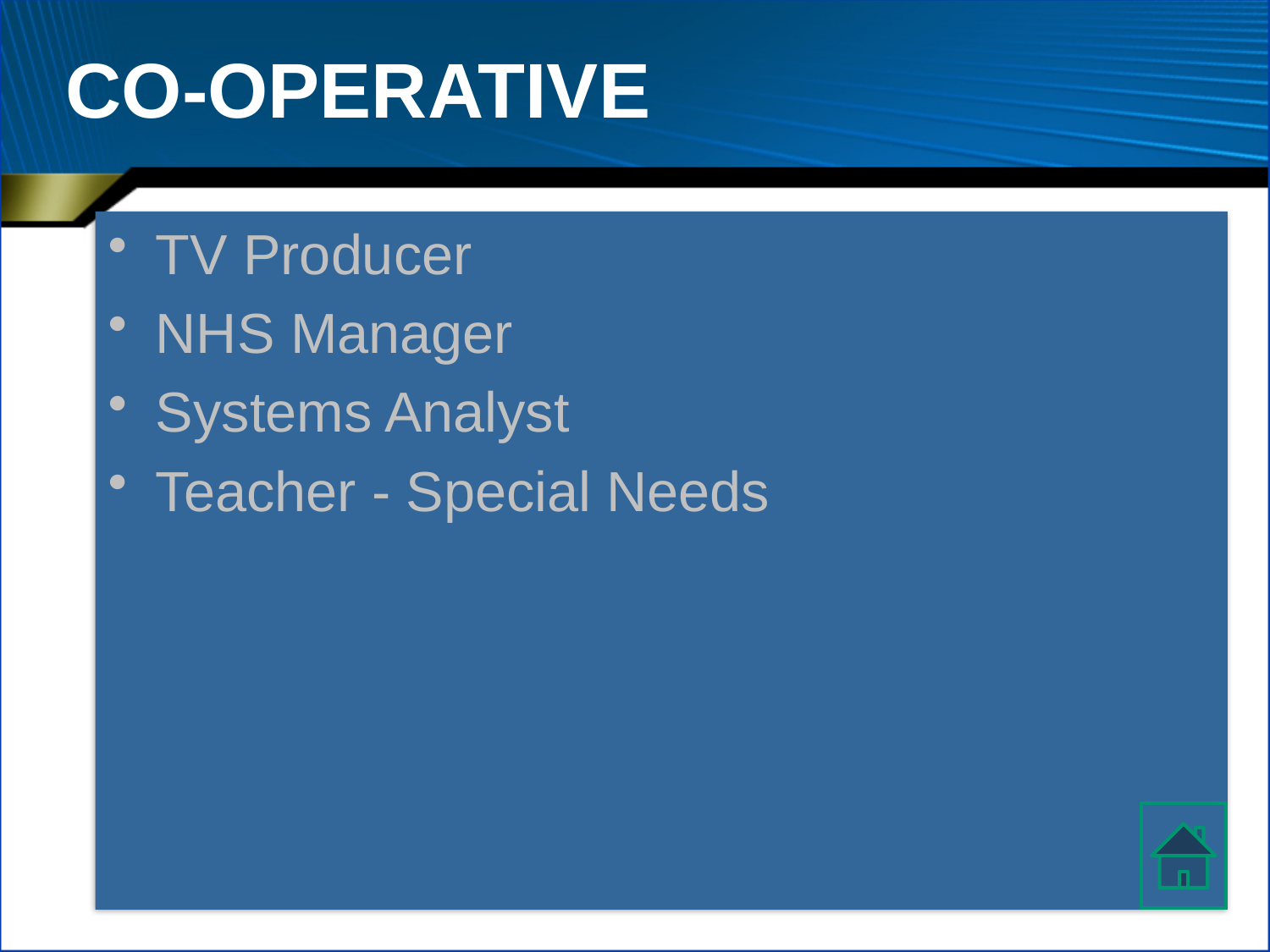

# CO-OPERATIVE
TV Producer
NHS Manager
Systems Analyst
Teacher - Special Needs